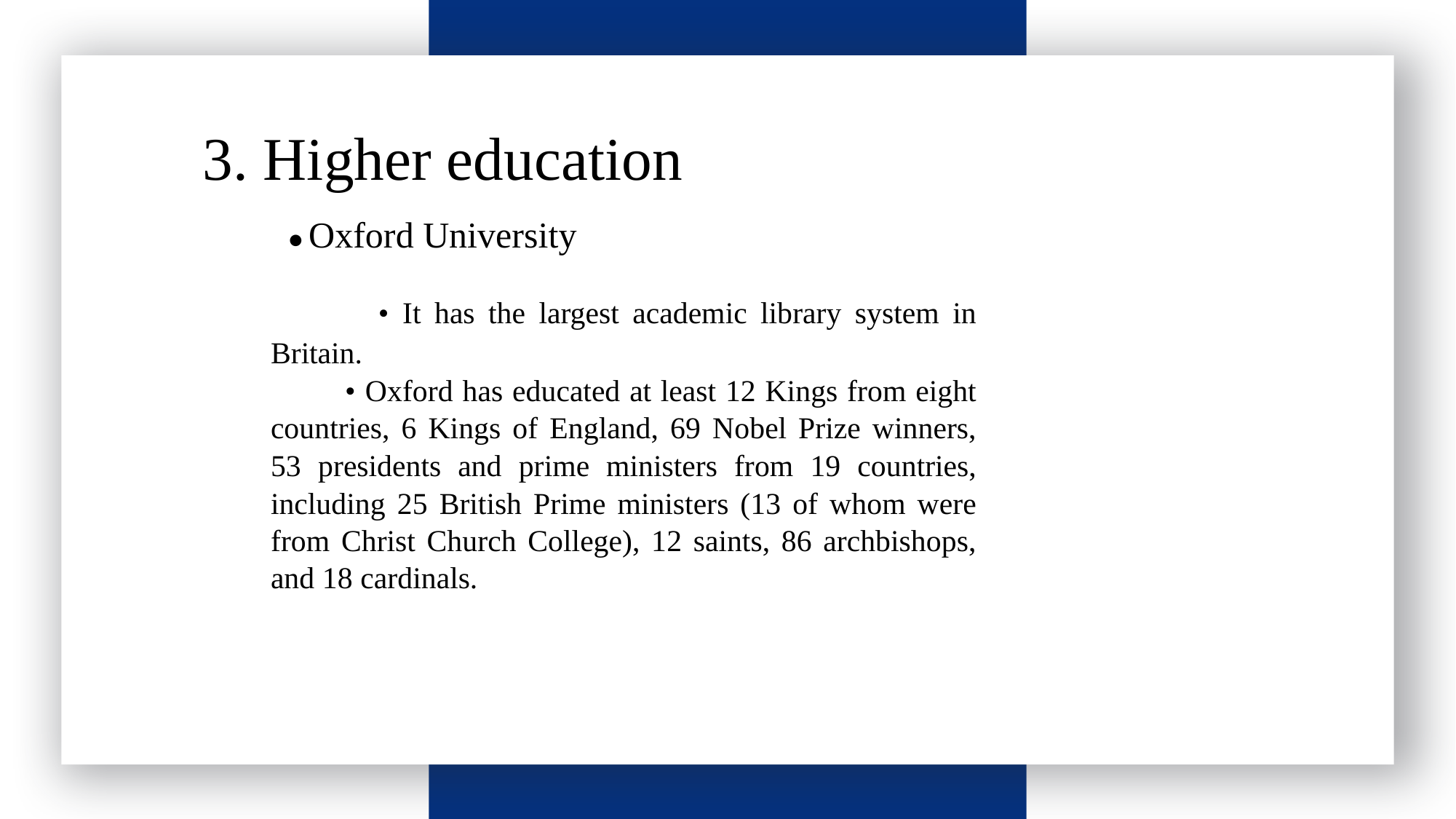

3. Higher education
 ● Oxford University
        • It has the largest academic library system in Britain.
        • Oxford has educated at least 12 Kings from eight countries, 6 Kings of England, 69 Nobel Prize winners, 53 presidents and prime ministers from 19 countries, including 25 British Prime ministers (13 of whom were from Christ Church College), 12 saints, 86 archbishops, and 18 cardinals.